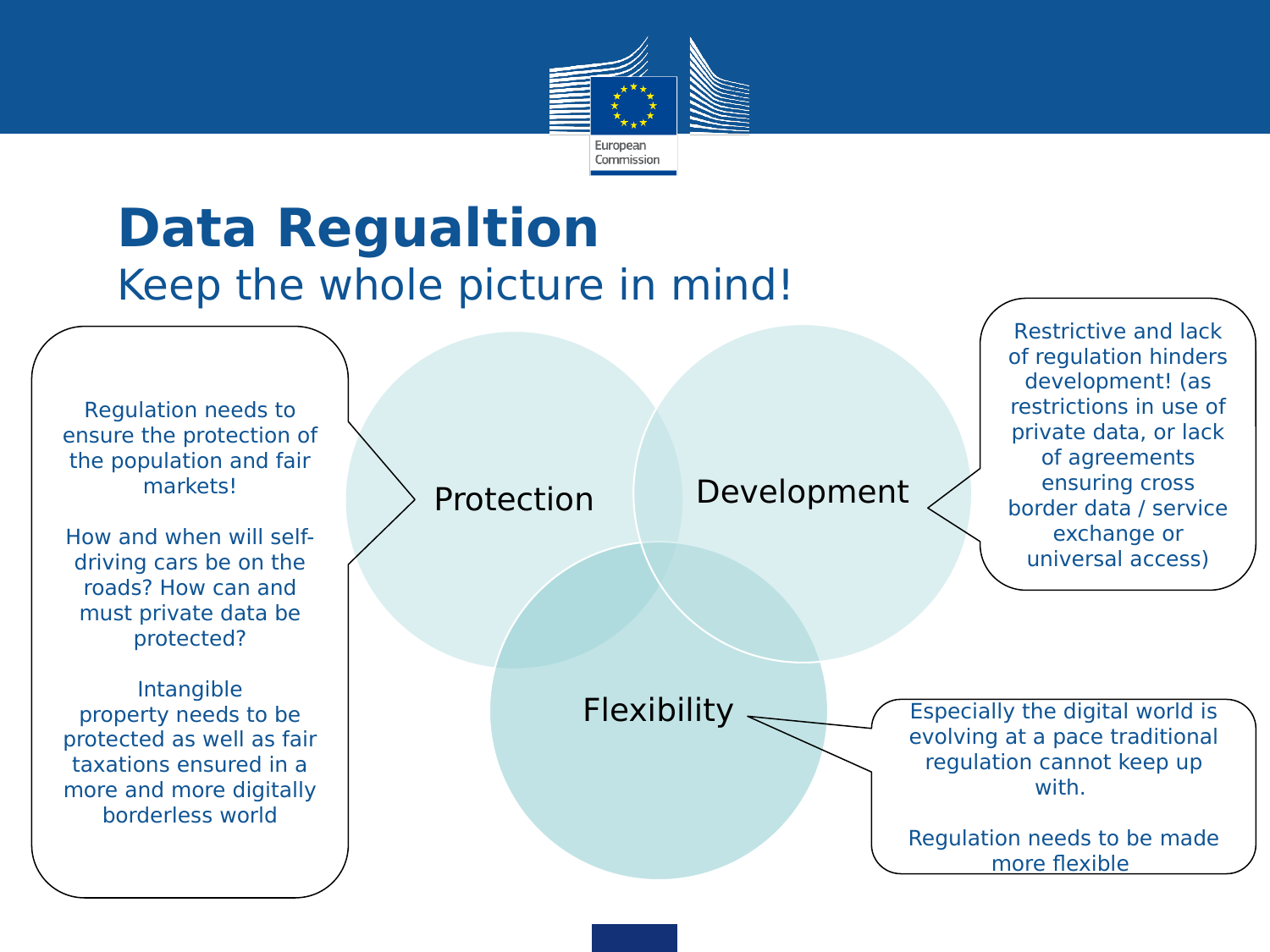

# Data Regualtion Keep the whole picture in mind!
Restrictive and lack of regulation hinders development! (as restrictions in use of private data, or lack of agreements ensuring cross border data / service exchange or universal access)
Protection
Flexibility
Development
Regulation needs to ensure the protection of the population and fair markets!

How and when will self-driving cars be on the roads? How can and must private data be protected?

Intangible property needs to be protected as well as fair taxations ensured in a more and more digitally borderless world
Especially the digital world is evolving at a pace traditional regulation cannot keep up with.

Regulation needs to be made more flexible